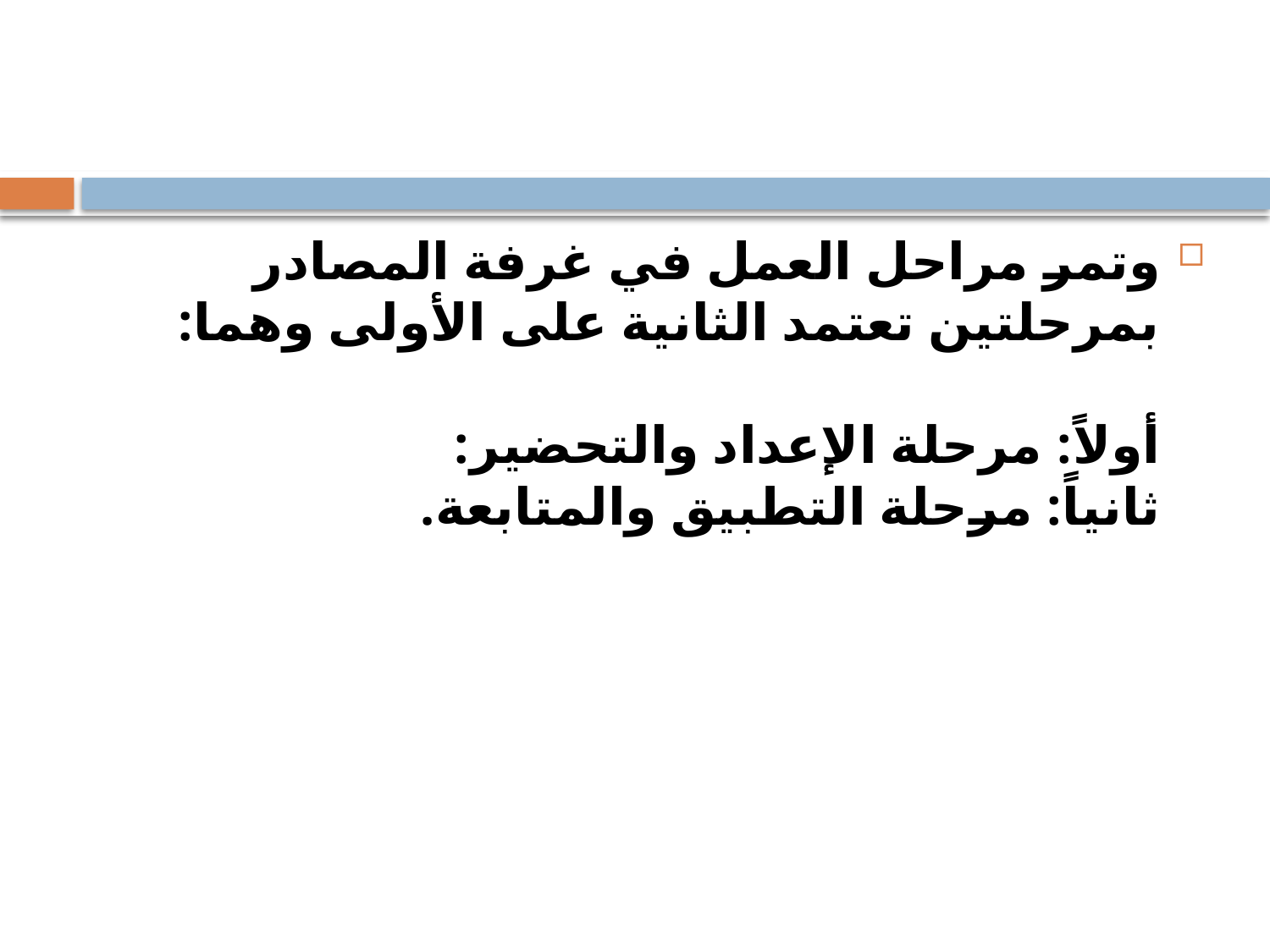

#
وتمر مراحل العمل في غرفة المصادر بمرحلتين تعتمد الثانية على الأولى وهما:
أولاً: مرحلة الإعداد والتحضير:
ثانياً: مرحلة التطبيق والمتابعة.